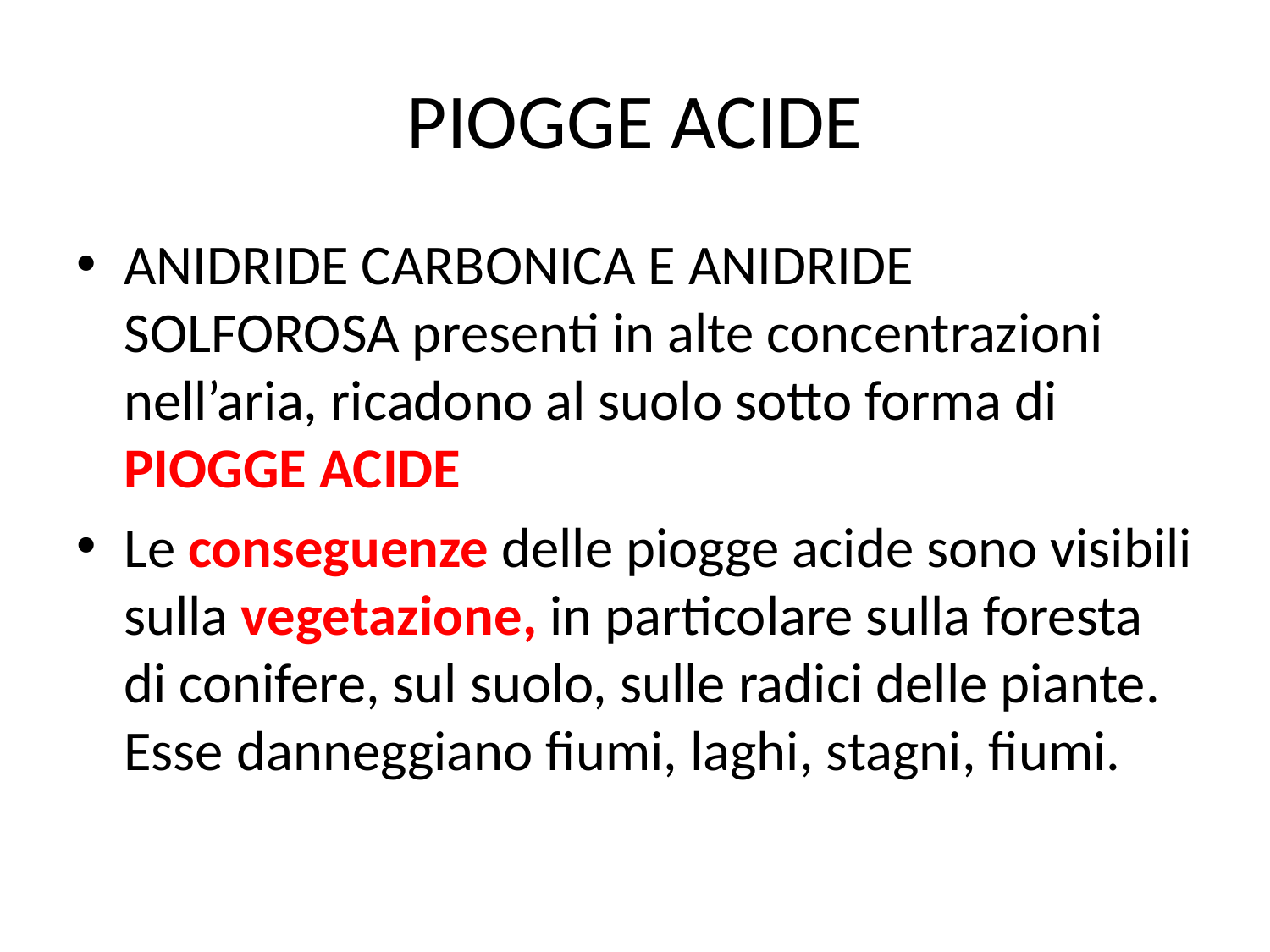

# PIOGGE ACIDE
ANIDRIDE CARBONICA E ANIDRIDE SOLFOROSA presenti in alte concentrazioni nell’aria, ricadono al suolo sotto forma di PIOGGE ACIDE
Le conseguenze delle piogge acide sono visibili sulla vegetazione, in particolare sulla foresta di conifere, sul suolo, sulle radici delle piante. Esse danneggiano fiumi, laghi, stagni, fiumi.